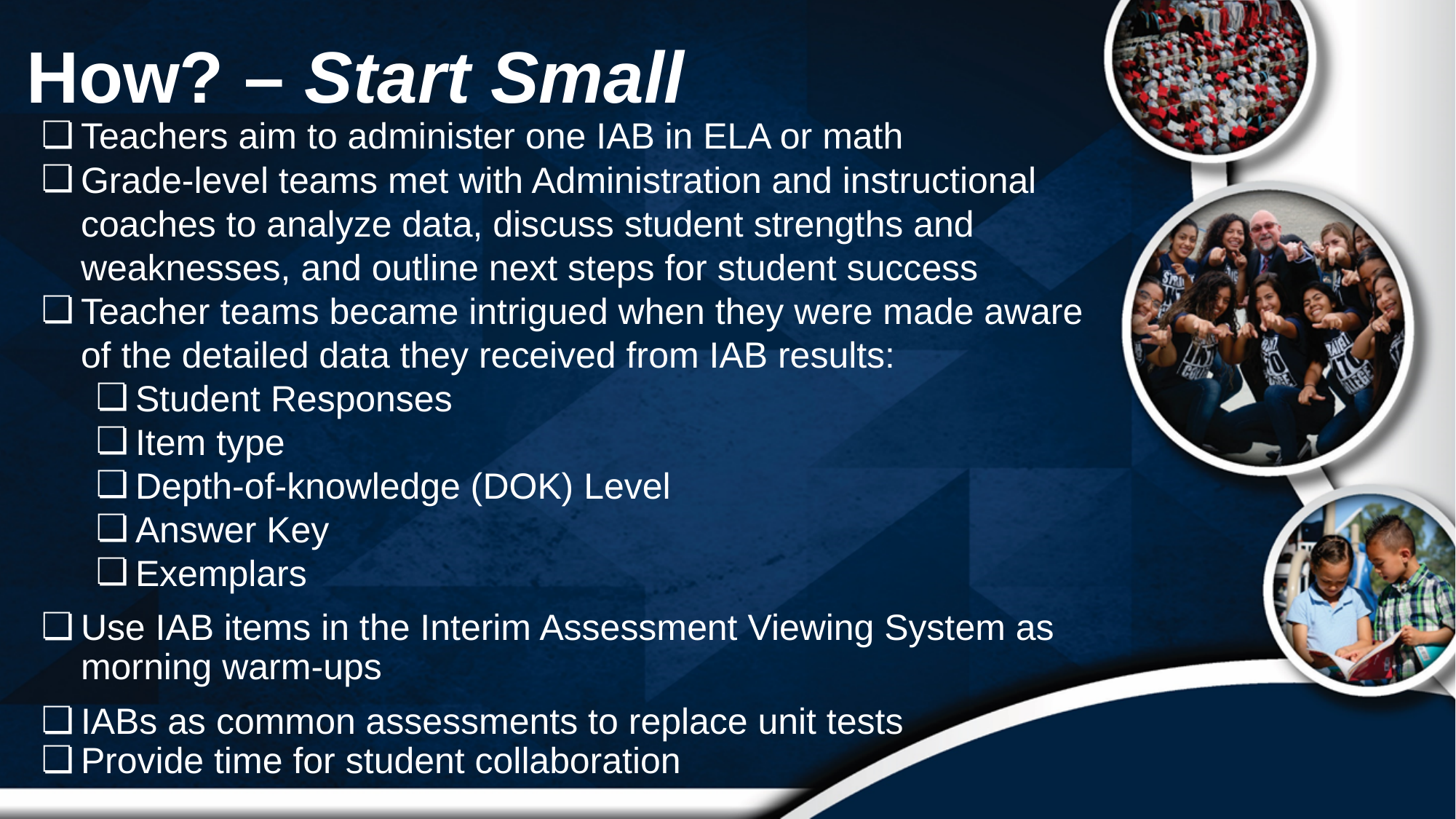

# How? – Start Small
Teachers aim to administer one IAB in ELA or math
Grade-level teams met with Administration and instructional coaches to analyze data, discuss student strengths and weaknesses, and outline next steps for student success
Teacher teams became intrigued when they were made aware of the detailed data they received from IAB results:
Student Responses
Item type
Depth-of-knowledge (DOK) Level
Answer Key
Exemplars
Use IAB items in the Interim Assessment Viewing System as morning warm-ups
IABs as common assessments to replace unit tests
Provide time for student collaboration